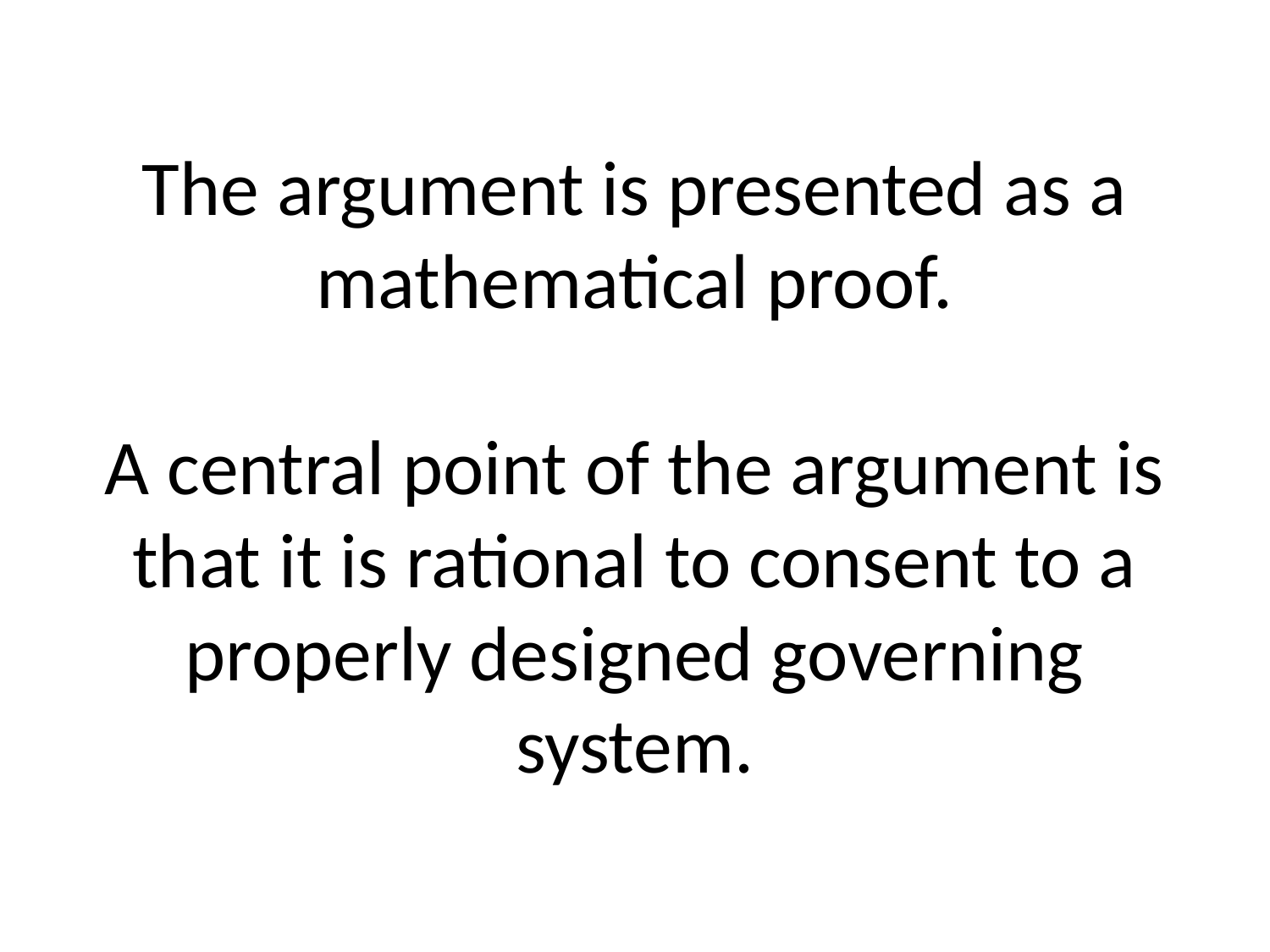

# The argument is presented as a mathematical proof. A central point of the argument is that it is rational to consent to a properly designed governing system.